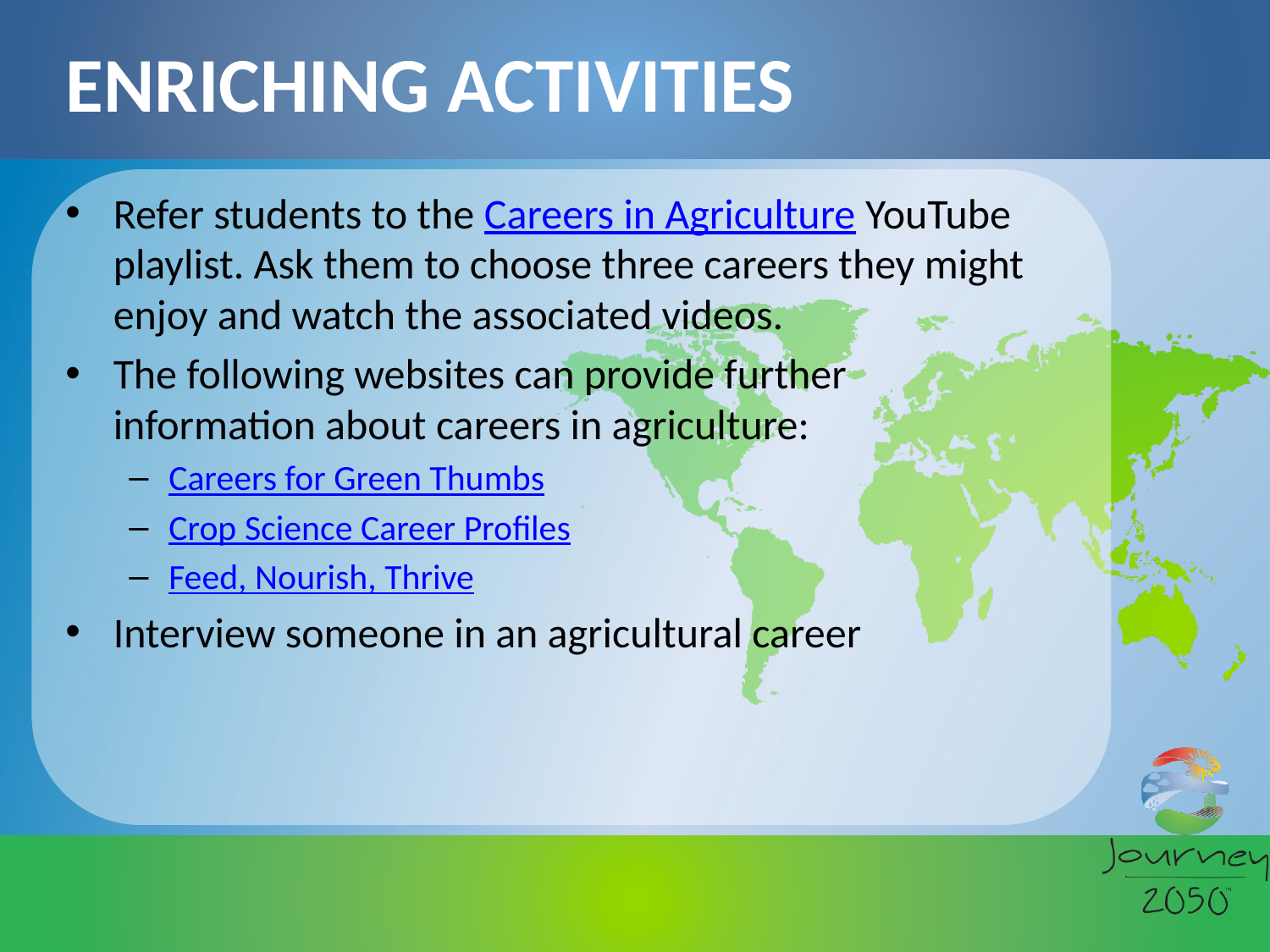

# Enriching activities

Refer students to the Careers in Agriculture YouTube playlist. Ask them to choose three careers they might enjoy and watch the associated videos.
The following websites can provide further information about careers in agriculture:
Careers for Green Thumbs
Crop Science Career Profiles
Feed, Nourish, Thrive
Interview someone in an agricultural career